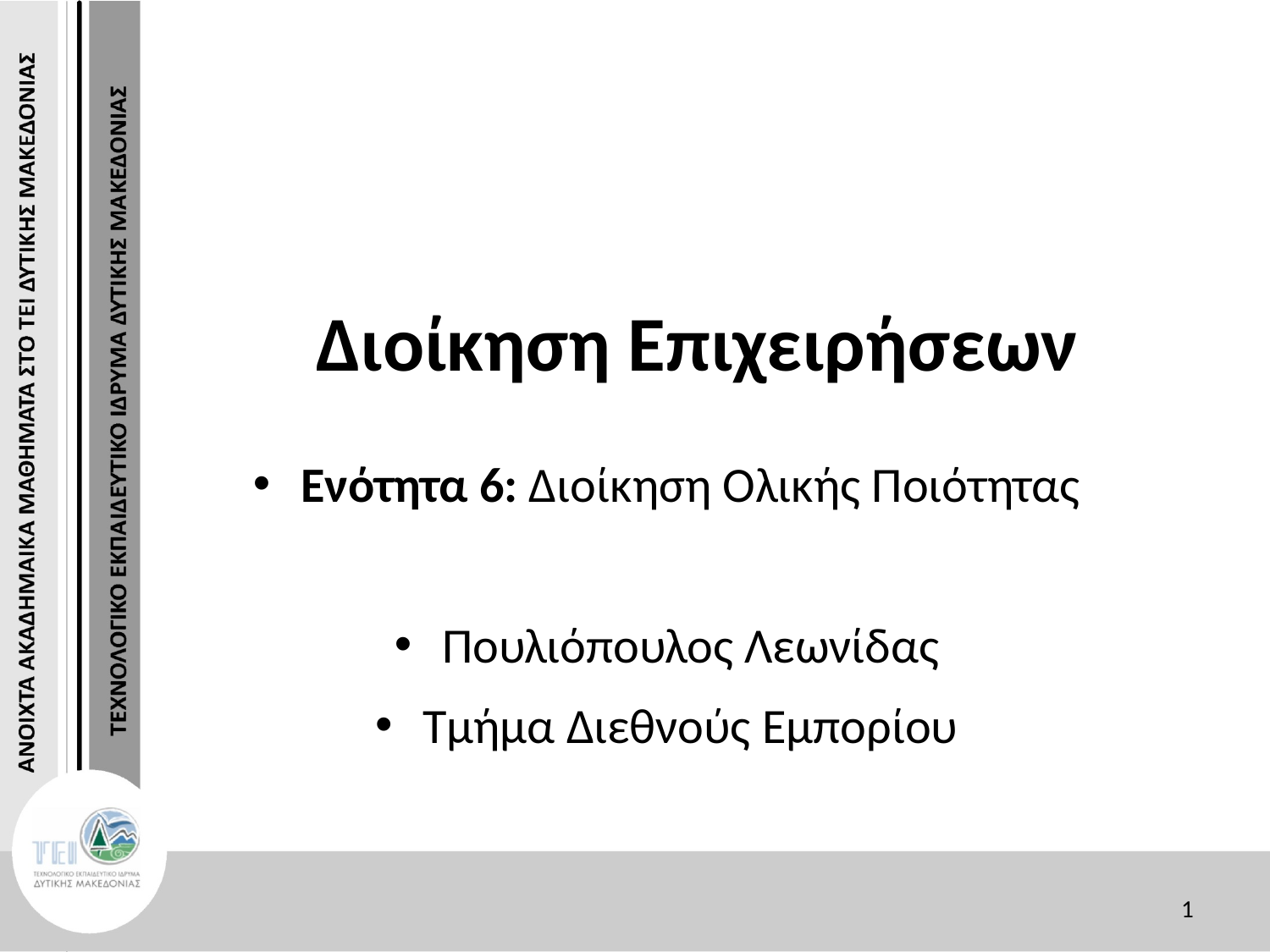

Διοίκηση Επιχειρήσεων
Ενότητα 6: Διοίκηση Ολικής Ποιότητας

Πουλιόπουλος Λεωνίδας
Τμήμα Διεθνούς Εμπορίου
1